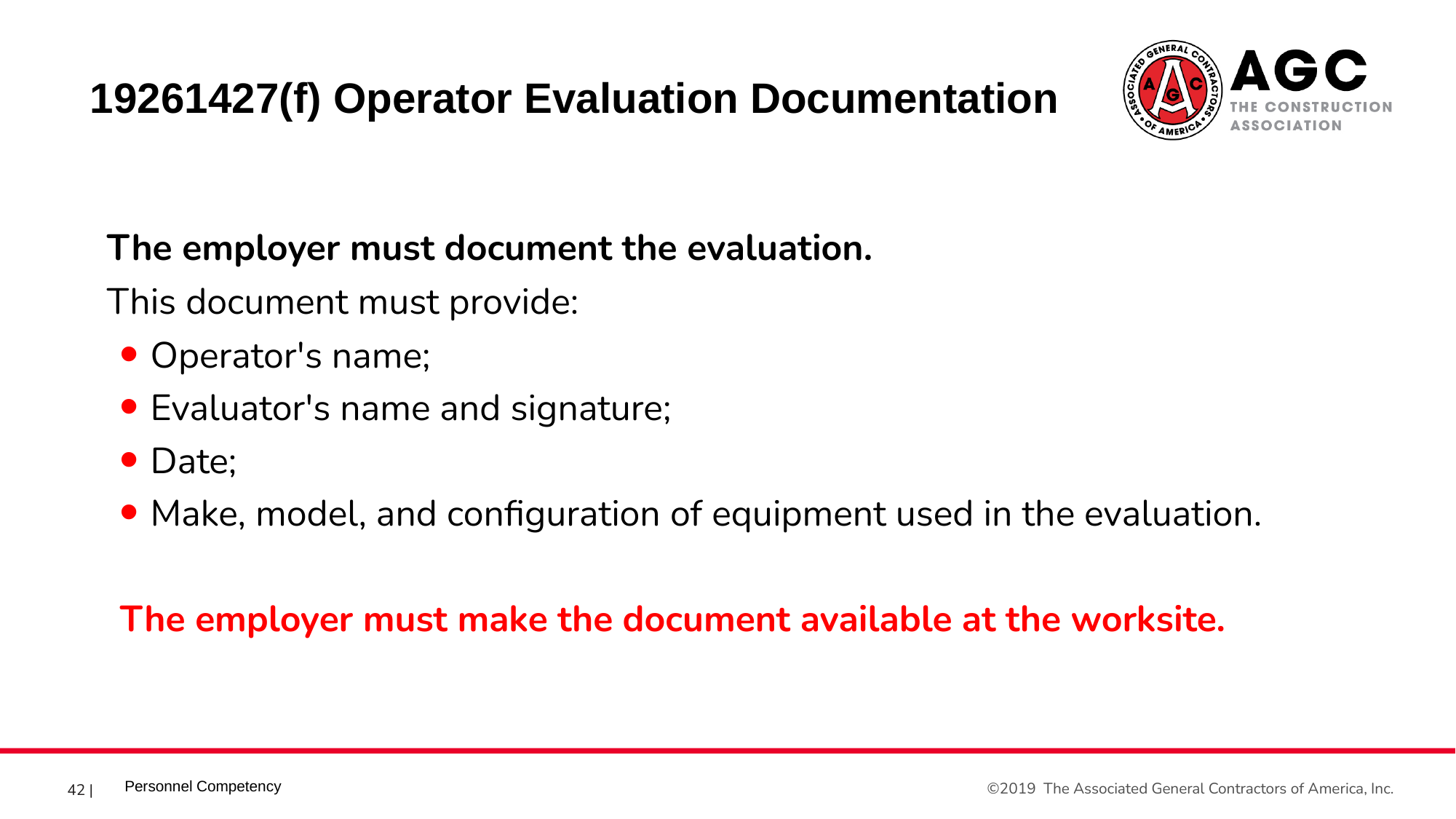

19261427(f) Operator Evaluation Documentation

The employer must document the evaluation.
This document must provide:
Operator's name;
Evaluator's name and signature;
Date;
Make, model, and configuration of equipment used in the evaluation.

The employer must make the document available at the worksite.
Personnel Competency